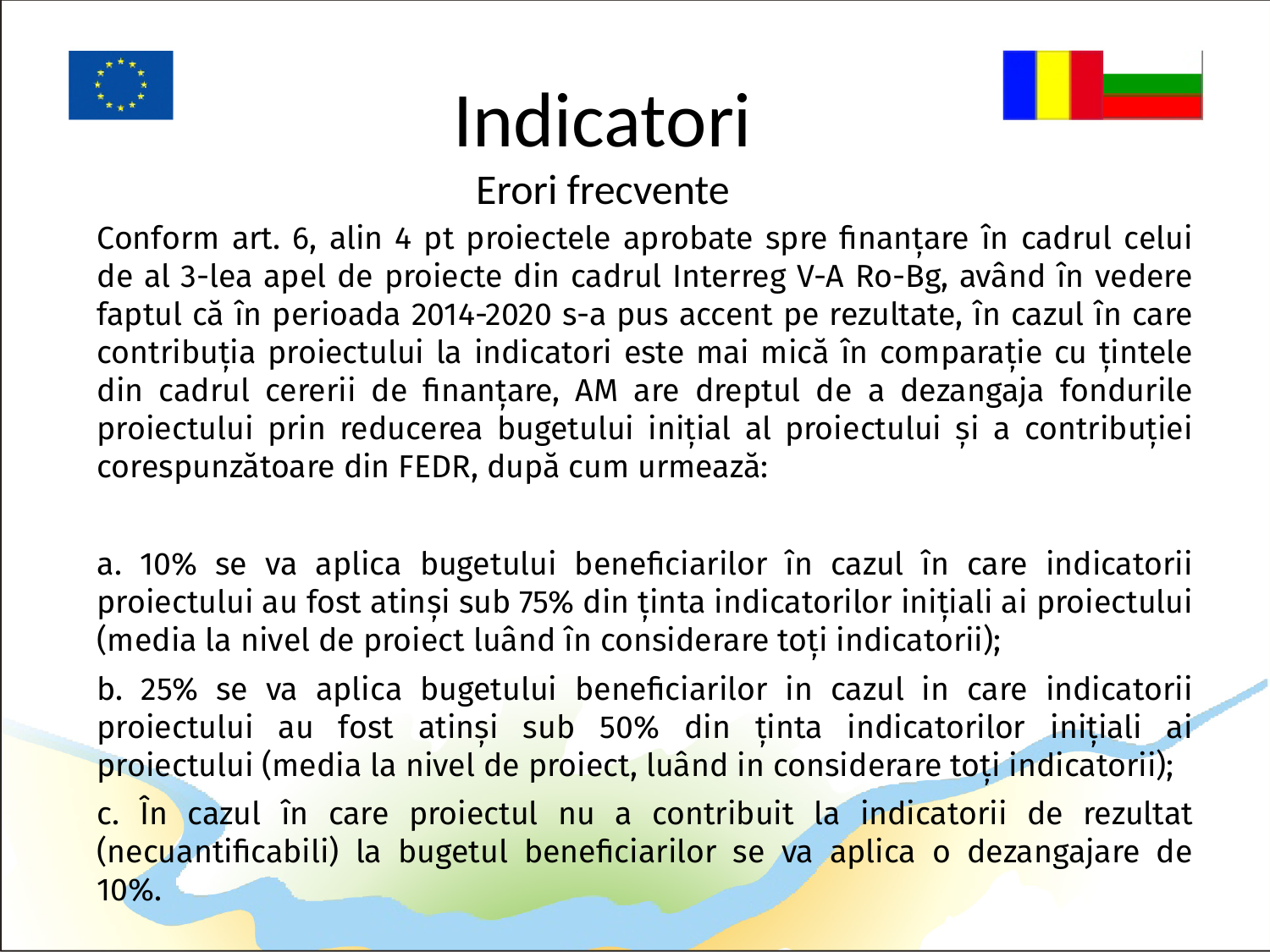

# Indicatori Erori frecvente
Conform art. 6, alin 4 pt proiectele aprobate spre finanțare în cadrul celui de al 3-lea apel de proiecte din cadrul Interreg V-A Ro-Bg, având în vedere faptul că în perioada 2014-2020 s-a pus accent pe rezultate, în cazul în care contribuția proiectului la indicatori este mai mică în comparație cu țintele din cadrul cererii de finanțare, AM are dreptul de a dezangaja fondurile proiectului prin reducerea bugetului inițial al proiectului și a contribuției corespunzătoare din FEDR, după cum urmează:

a. 10% se va aplica bugetului beneficiarilor în cazul în care indicatorii proiectului au fost atinși sub 75% din ținta indicatorilor inițiali ai proiectului (media la nivel de proiect luând în considerare toți indicatorii);
b. 25% se va aplica bugetului beneficiarilor in cazul in care indicatorii proiectului au fost atinși sub 50% din ținta indicatorilor inițiali ai proiectului (media la nivel de proiect, luând in considerare toți indicatorii);
c. În cazul în care proiectul nu a contribuit la indicatorii de rezultat (necuantificabili) la bugetul beneficiarilor se va aplica o dezangajare de 10%.